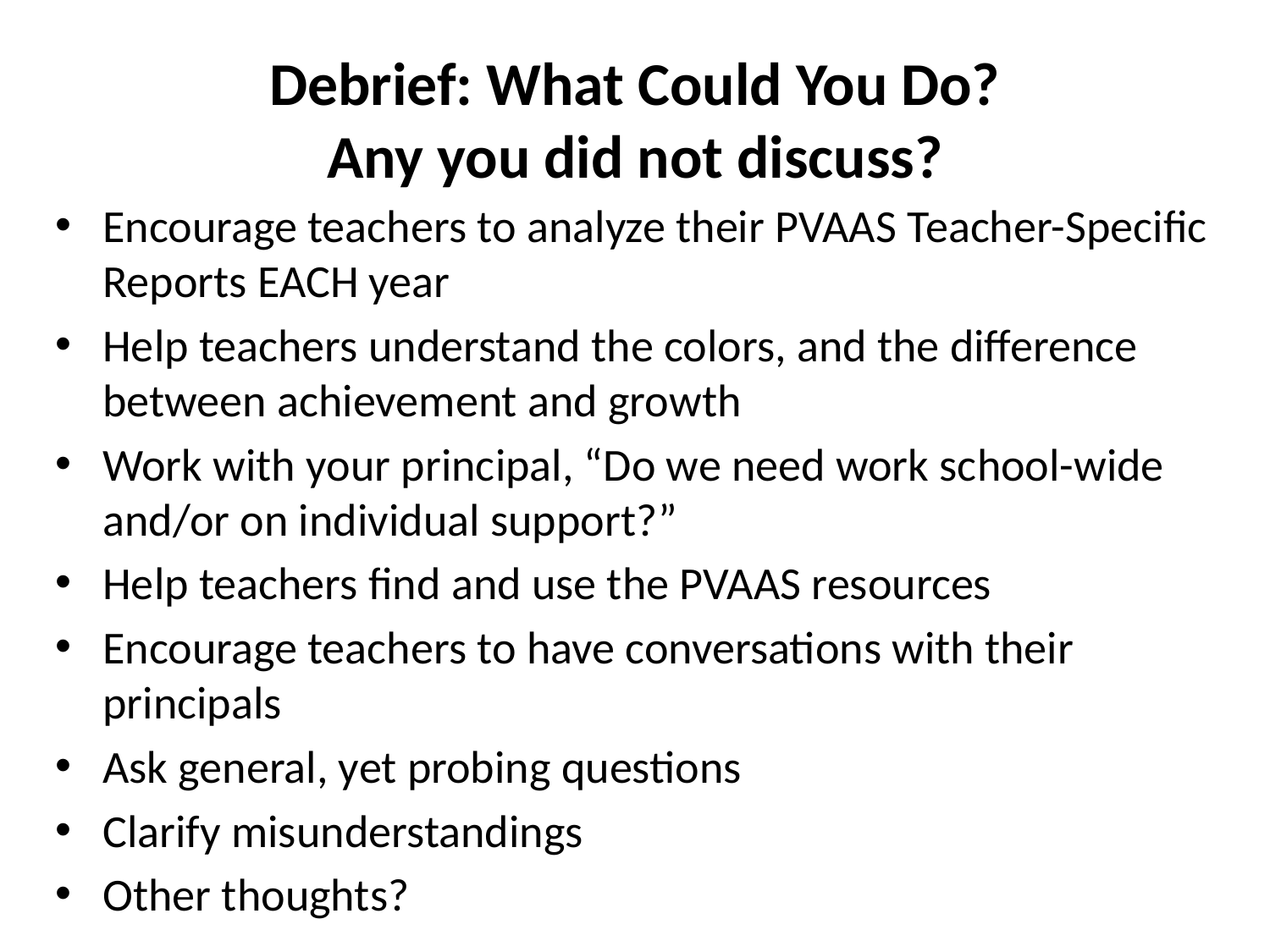

# Debrief: What Could You Do? Any you did not discuss?
Encourage teachers to analyze their PVAAS Teacher-Specific Reports EACH year
Help teachers understand the colors, and the difference between achievement and growth
Work with your principal, “Do we need work school-wide and/or on individual support?”
Help teachers find and use the PVAAS resources
Encourage teachers to have conversations with their principals
Ask general, yet probing questions
Clarify misunderstandings
Other thoughts?